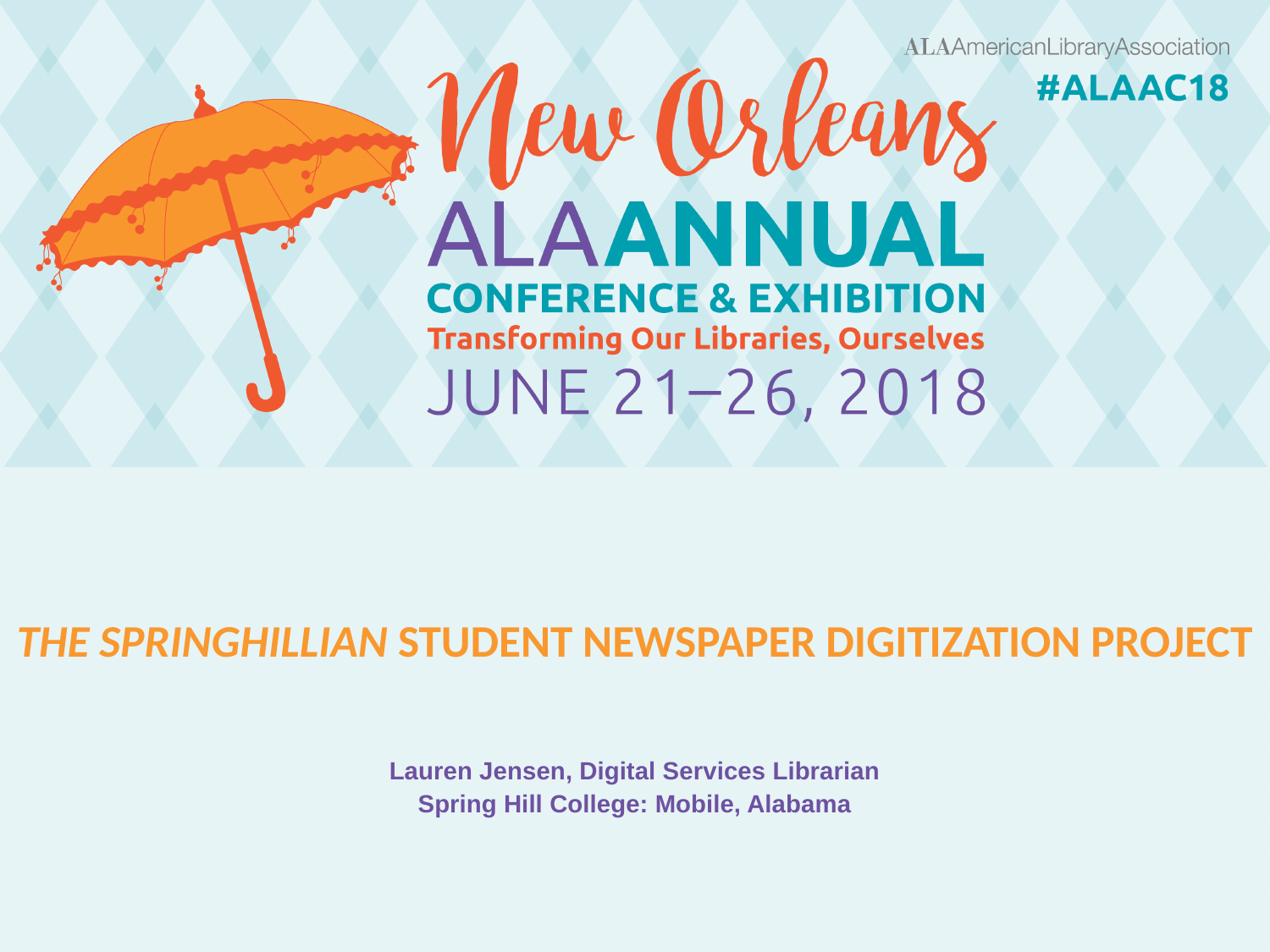

# The Springhillian Student Newspaper Digitization Project
Lauren Jensen, Digital Services Librarian
Spring Hill College: Mobile, Alabama